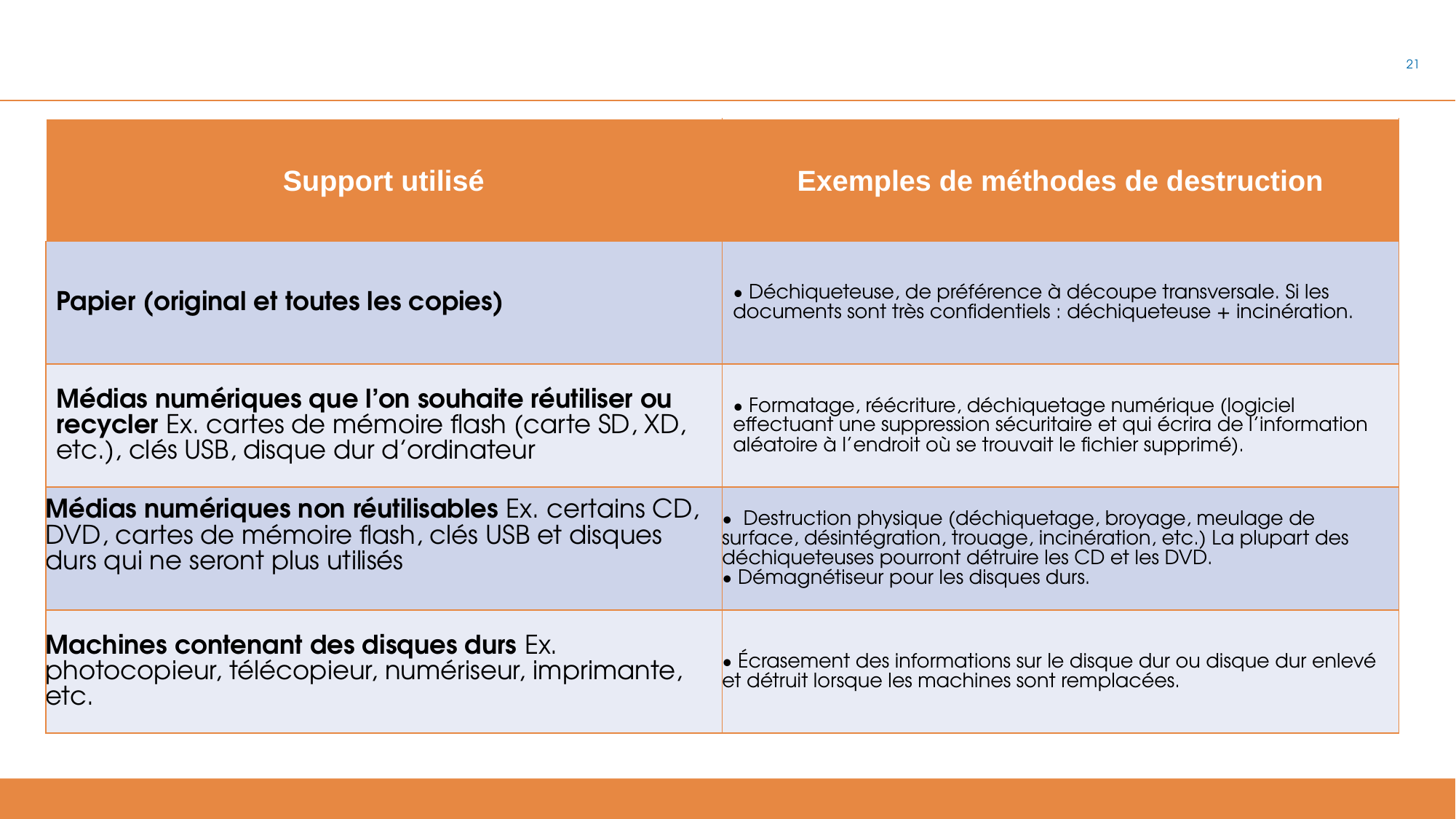

21
| Support utilisé | Exemples de méthodes de destruction |
| --- | --- |
| Papier (original et toutes les copies) | • Déchiqueteuse, de préférence à découpe transversale. Si les documents sont très confidentiels : déchiqueteuse + incinération. |
| Médias numériques que l’on souhaite réutiliser ou recycler Ex. cartes de mémoire flash (carte SD, XD, etc.), clés USB, disque dur d’ordinateur | • Formatage, réécriture, déchiquetage numérique (logiciel effectuant une suppression sécuritaire et qui écrira de l’information aléatoire à l’endroit où se trouvait le fichier supprimé). |
| Médias numériques non réutilisables Ex. certains CD, DVD, cartes de mémoire flash, clés USB et disques durs qui ne seront plus utilisés | • Destruction physique (déchiquetage, broyage, meulage de surface, désintégration, trouage, incinération, etc.) La plupart des déchiqueteuses pourront détruire les CD et les DVD. • Démagnétiseur pour les disques durs. |
| Machines contenant des disques durs Ex. photocopieur, télécopieur, numériseur, imprimante, etc. | • Écrasement des informations sur le disque dur ou disque dur enlevé et détruit lorsque les machines sont remplacées. |